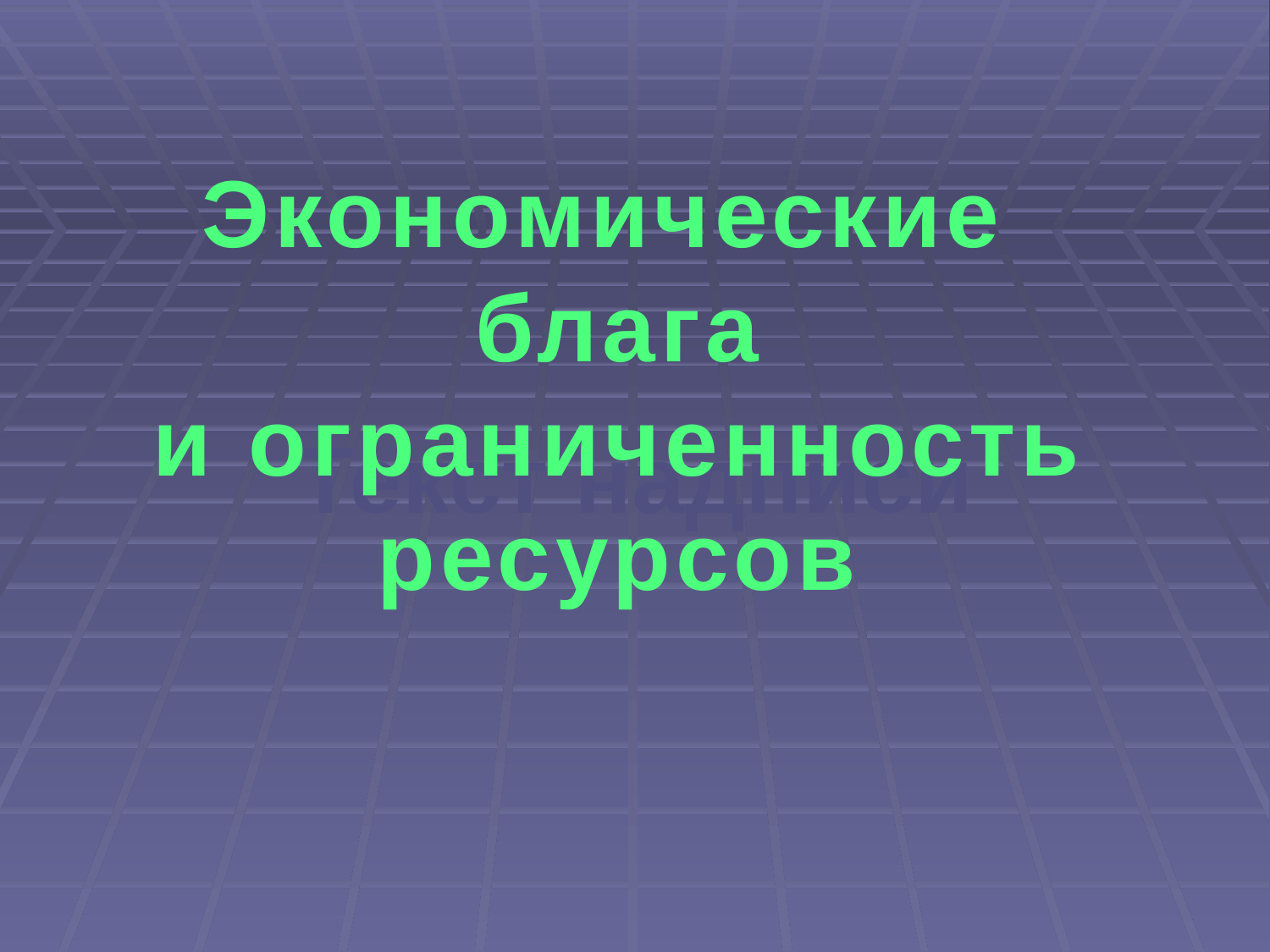

#
Экономические
блага
и ограниченность
ресурсов

Текст надписи
Текст надписи